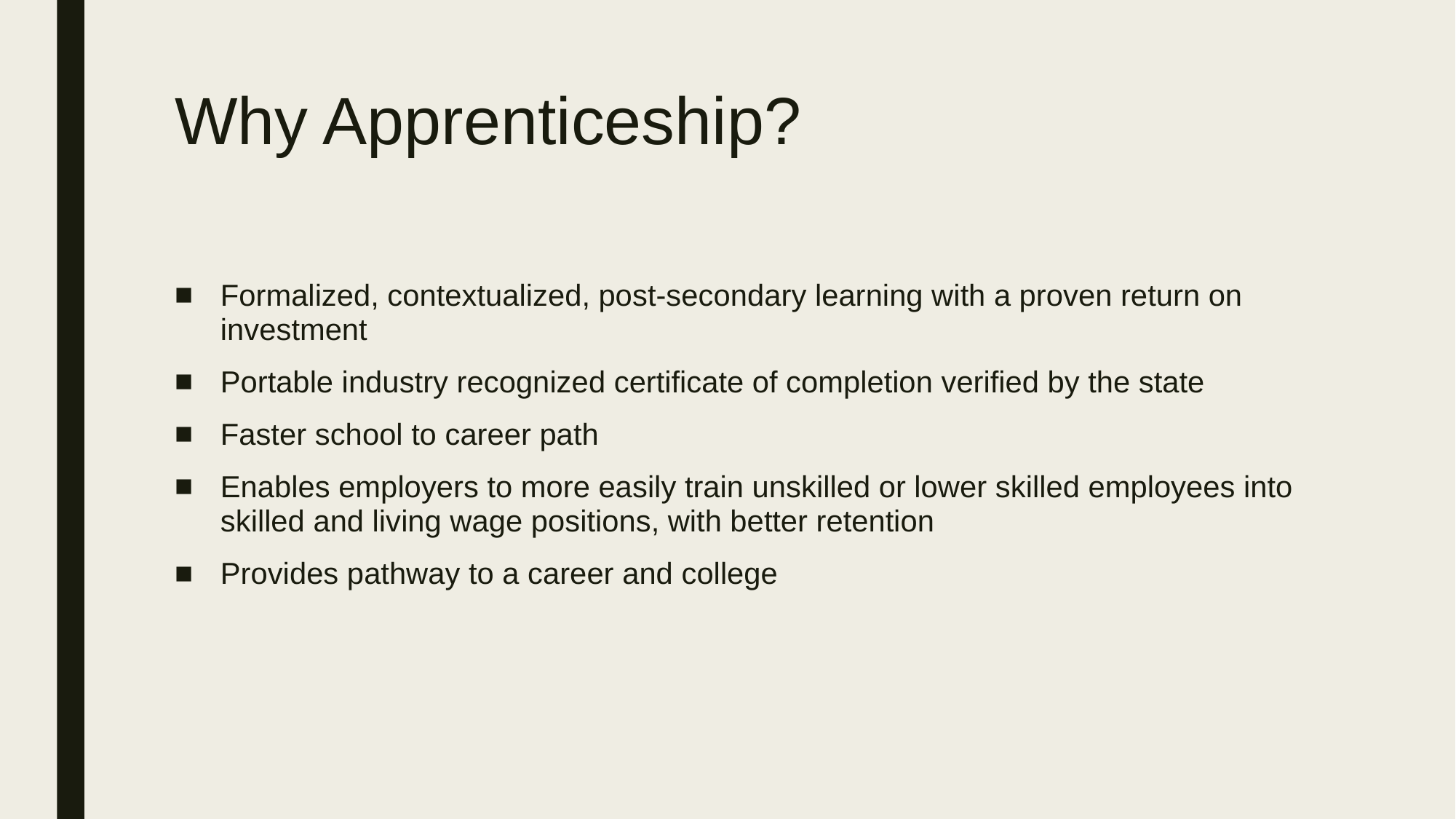

# Why Apprenticeship?
Formalized, contextualized, post-secondary learning with a proven return on investment
Portable industry recognized certificate of completion verified by the state
Faster school to career path
Enables employers to more easily train unskilled or lower skilled employees into skilled and living wage positions, with better retention
Provides pathway to a career and college